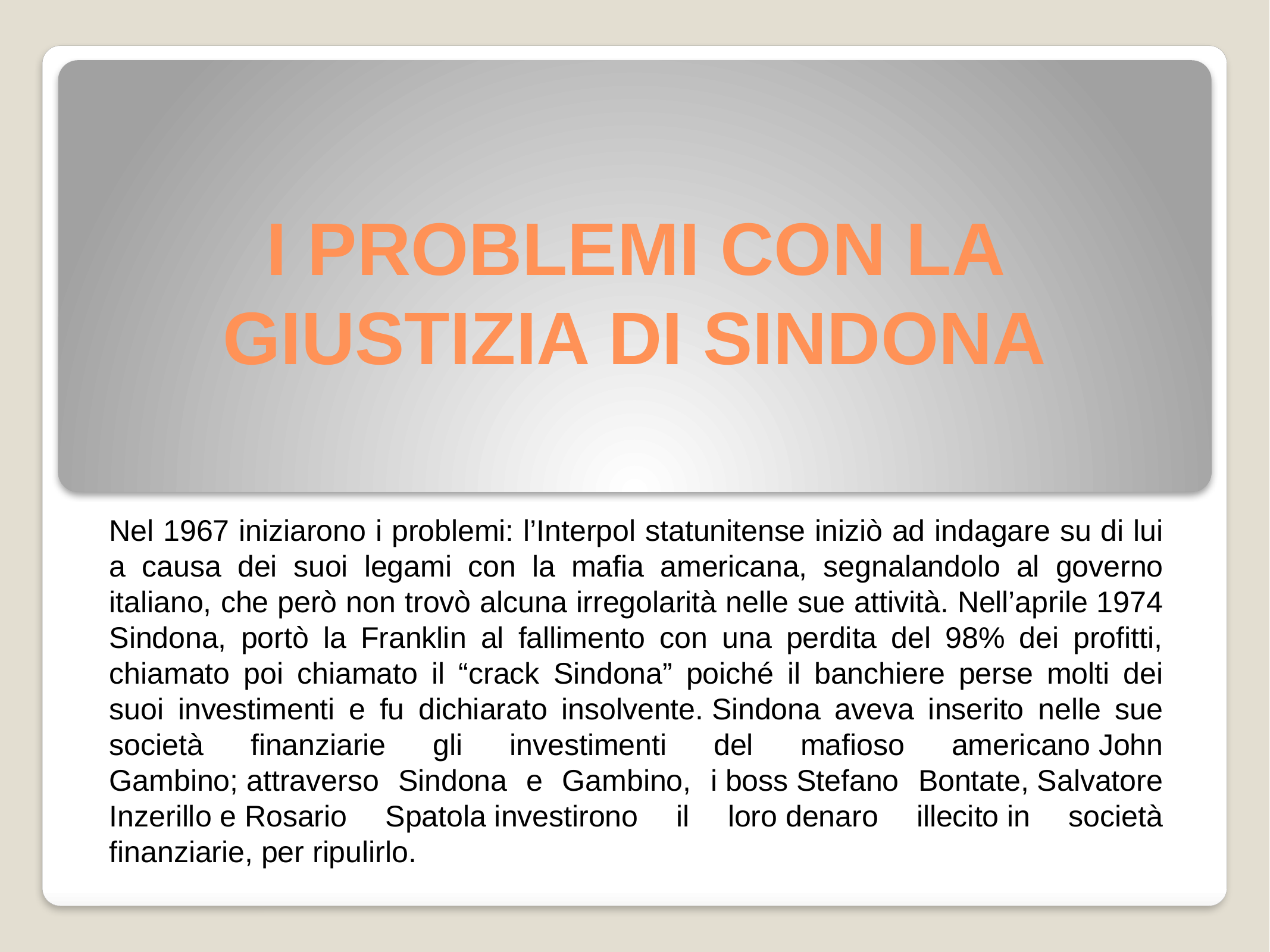

# I PROBLEMI CON LA GIUSTIZIA DI SINDONA
Nel 1967 iniziarono i problemi: l’Interpol statunitense iniziò ad indagare su di lui a causa dei suoi legami con la mafia americana, segnalandolo al governo italiano, che però non trovò alcuna irregolarità nelle sue attività. Nell’aprile 1974 Sindona, portò la Franklin al fallimento con una perdita del 98% dei profitti, chiamato poi chiamato il “crack Sindona” poiché il banchiere perse molti dei suoi investimenti e fu dichiarato insolvente. Sindona aveva inserito nelle sue società finanziarie gli investimenti del mafioso americano John Gambino; attraverso Sindona e Gambino, i boss Stefano Bontate, Salvatore Inzerillo e Rosario Spatola investirono il loro denaro illecito in società finanziarie, per ripulirlo.